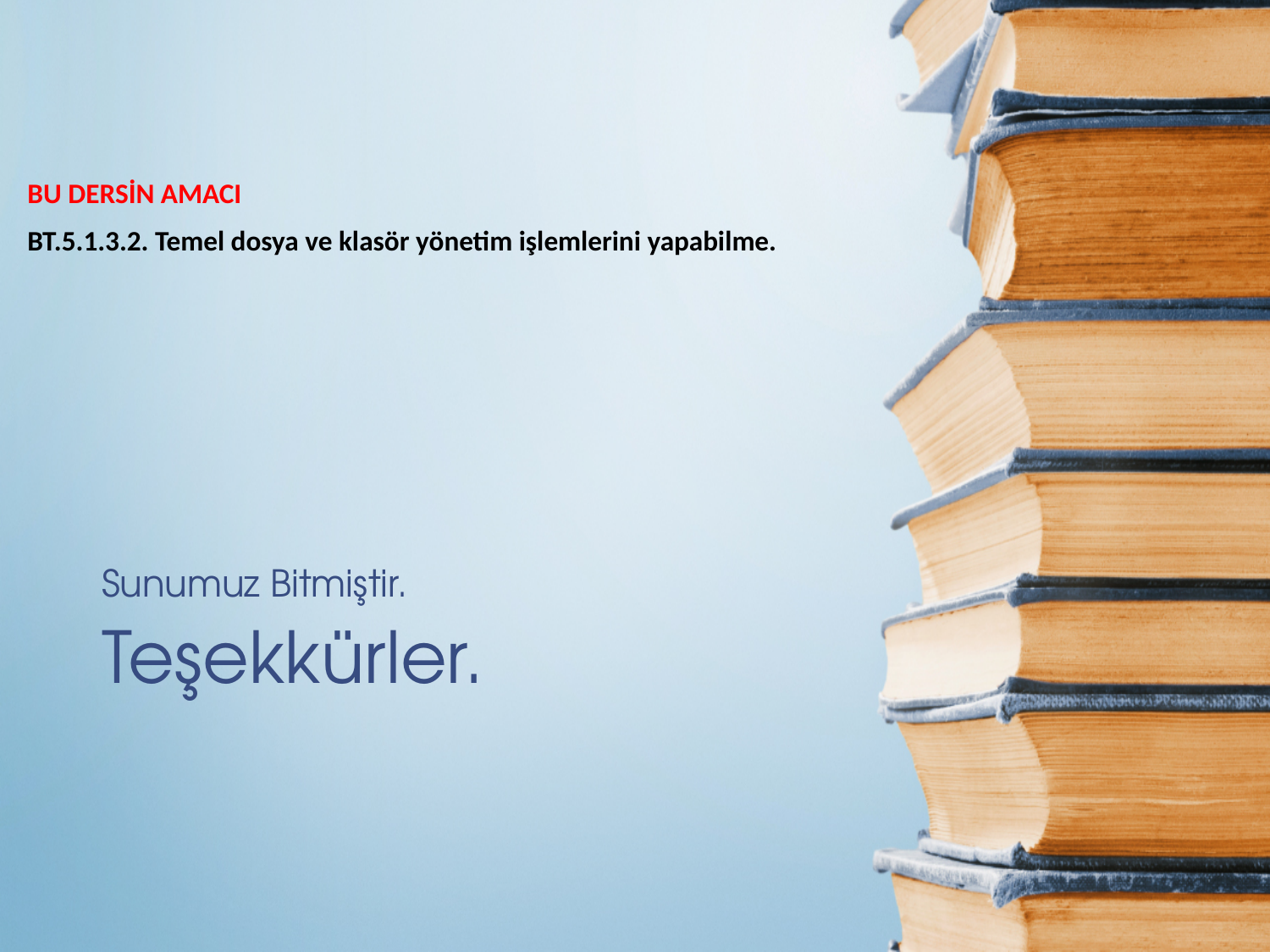

BU DERSİN AMACI
BT.5.1.3.2. Temel dosya ve klasör yönetim işlemlerini yapabilme.
Sunumuz Bitmiştir.
# Teşekkürler.